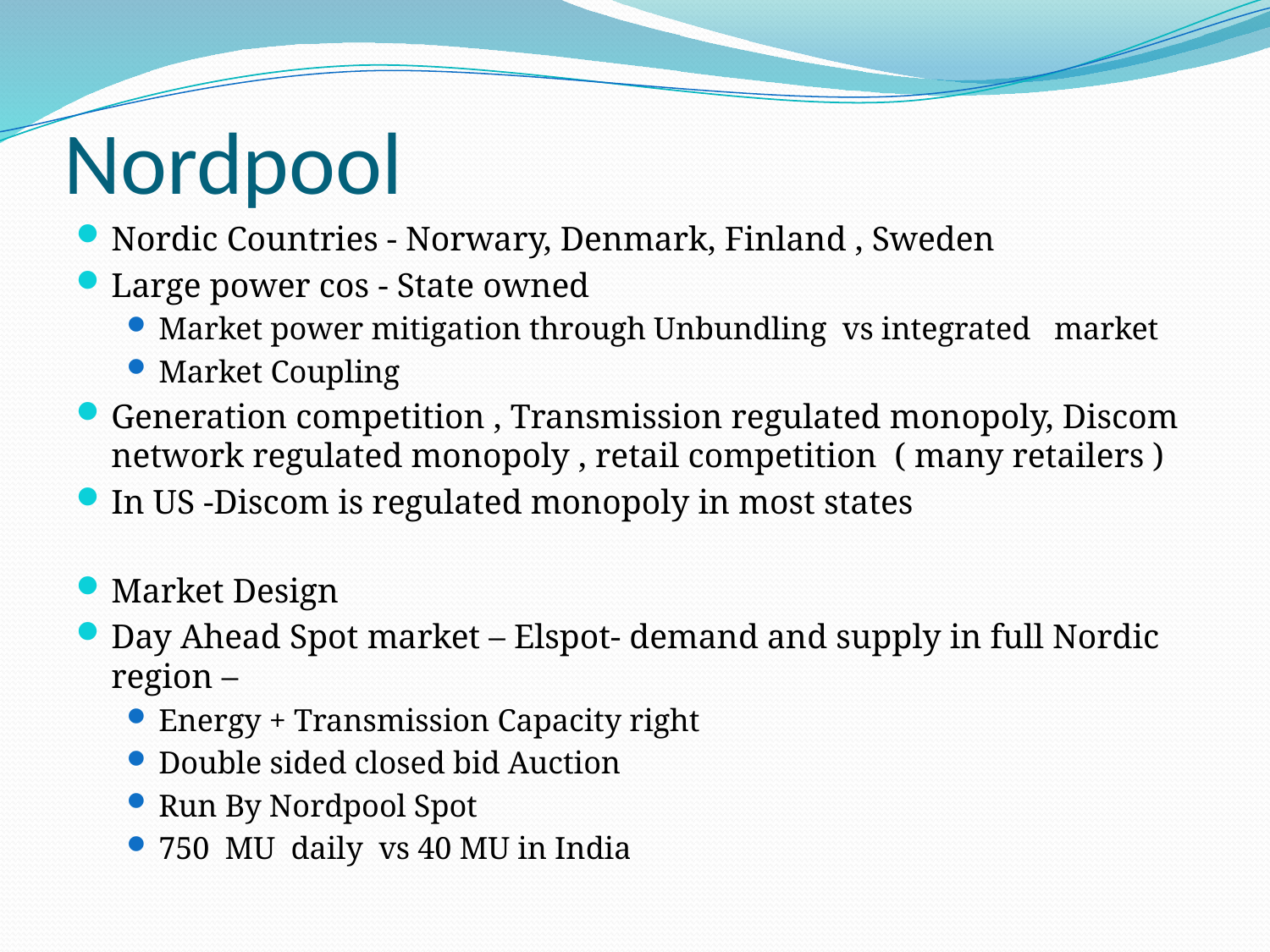

# Nordpool
Nordic Countries - Norwary, Denmark, Finland , Sweden
Large power cos - State owned
Market power mitigation through Unbundling  vs integrated   market
Market Coupling
Generation competition , Transmission regulated monopoly, Discom network regulated monopoly , retail competition  ( many retailers )
In US -Discom is regulated monopoly in most states

Market Design
Day Ahead Spot market – Elspot- demand and supply in full Nordic region –
Energy + Transmission Capacity right
Double sided closed bid Auction
Run By Nordpool Spot
750  MU  daily  vs 40 MU in India